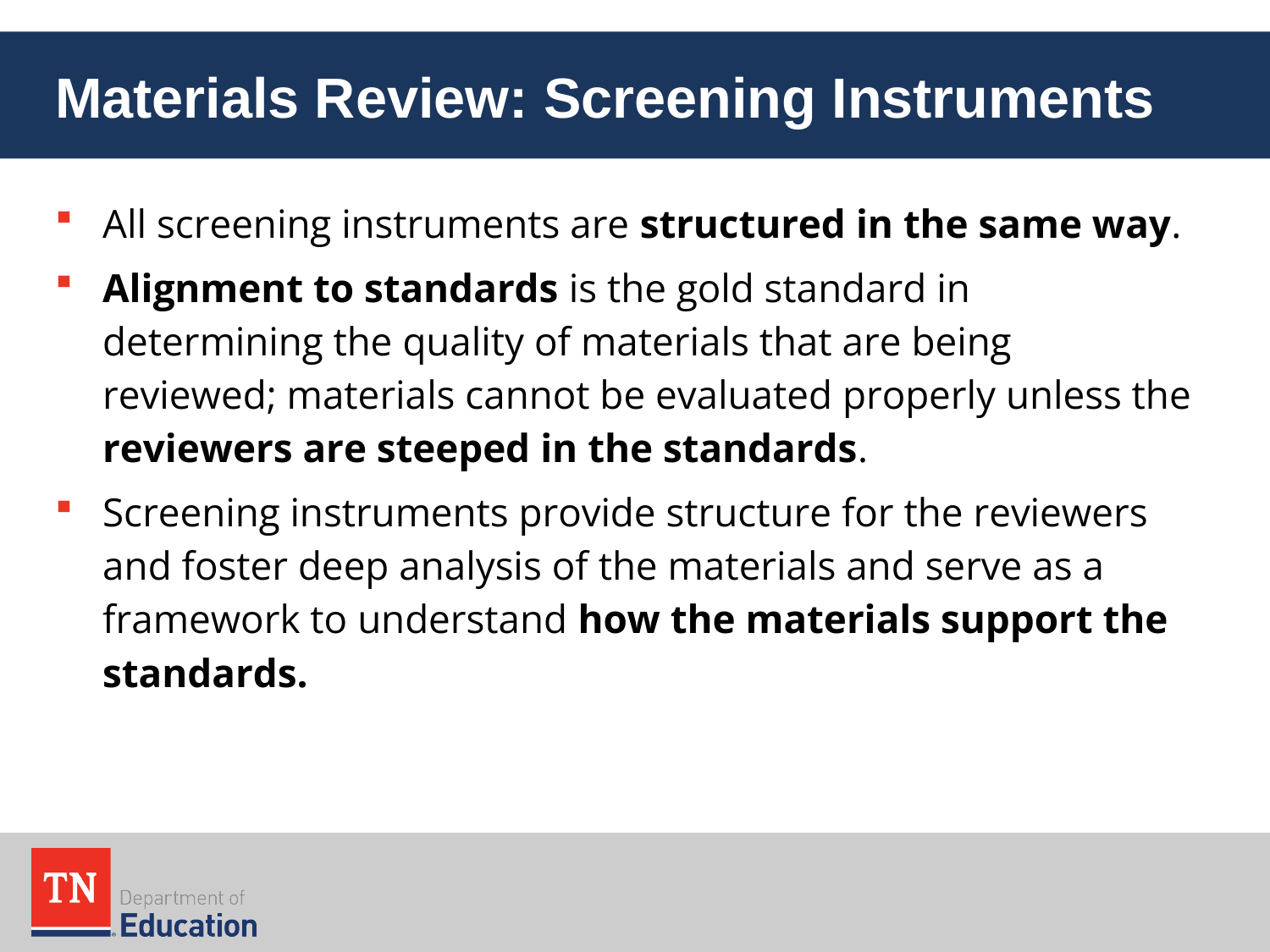

# Materials Review: Screening Instruments
All screening instruments are structured in the same way.
Alignment to standards is the gold standard in determining the quality of materials that are being reviewed; materials cannot be evaluated properly unless the reviewers are steeped in the standards.
Screening instruments provide structure for the reviewers and foster deep analysis of the materials and serve as a framework to understand how the materials support the standards.